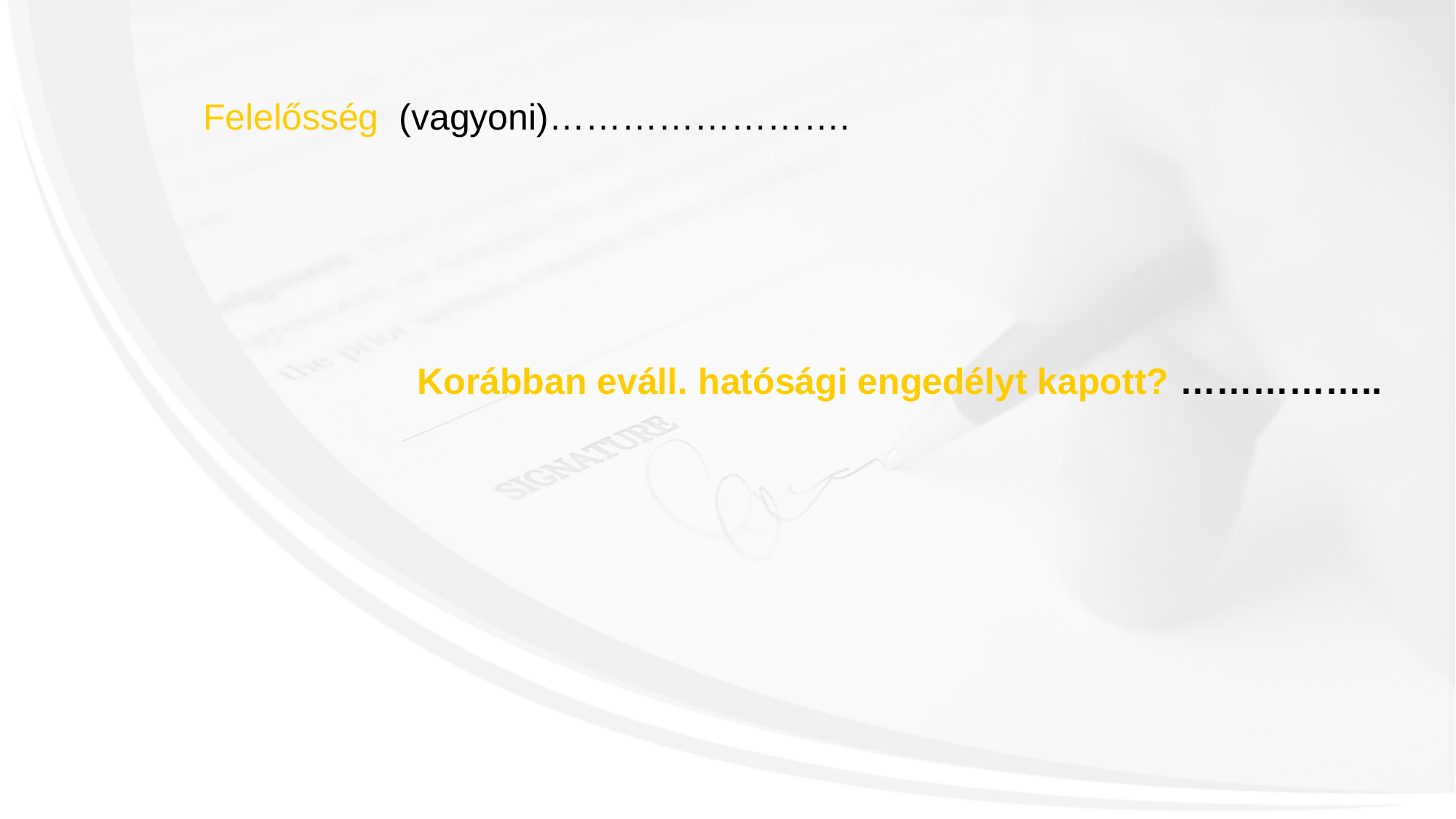

Felelősség  (vagyoni)…………………….
Korábban eváll. hatósági engedélyt kapott? ……………..